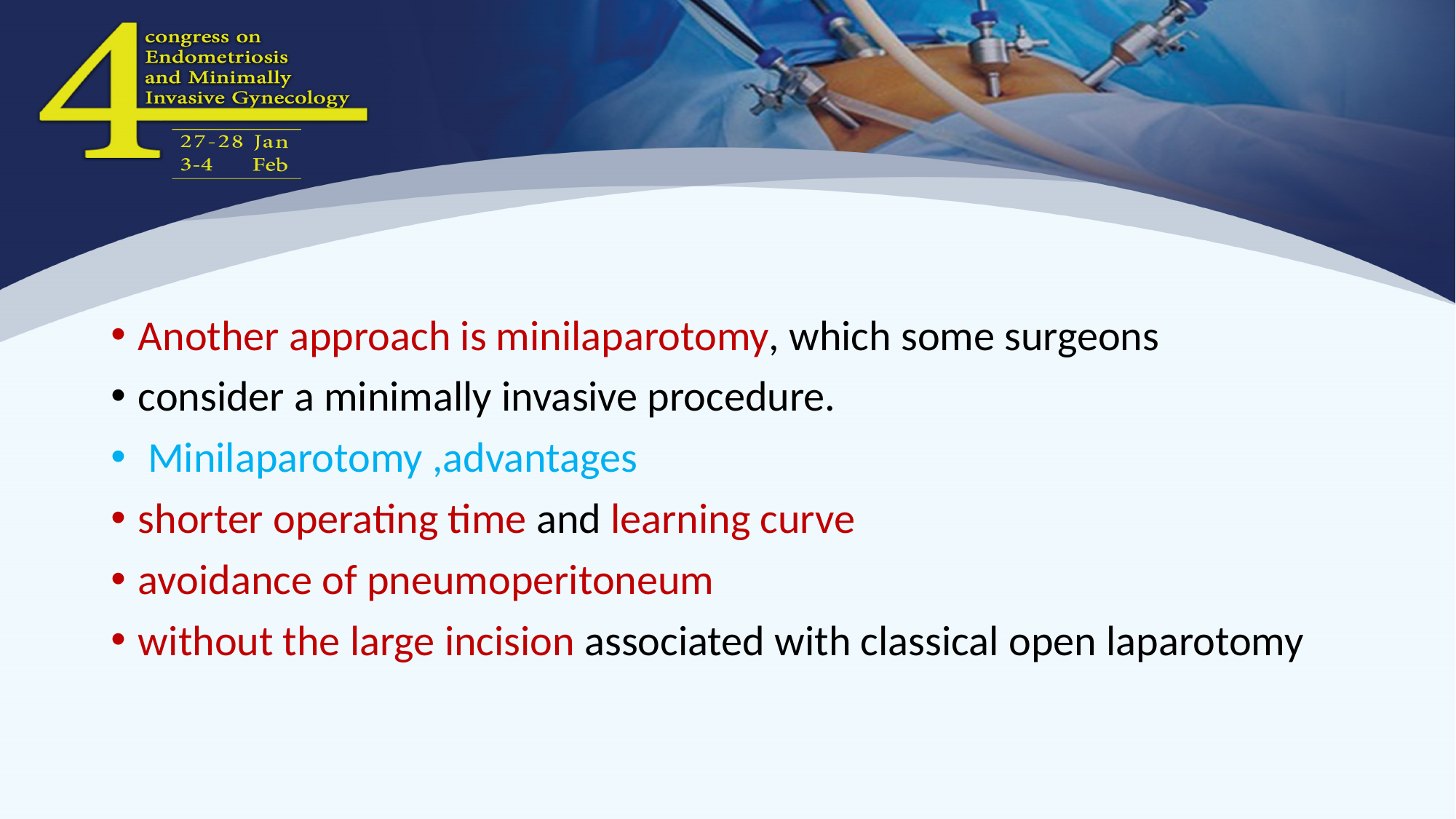

#
Another approach is minilaparotomy, which some surgeons
consider a minimally invasive procedure.
 Minilaparotomy ,advantages
shorter operating time and learning curve
avoidance of pneumoperitoneum
without the large incision associated with classical open laparotomy